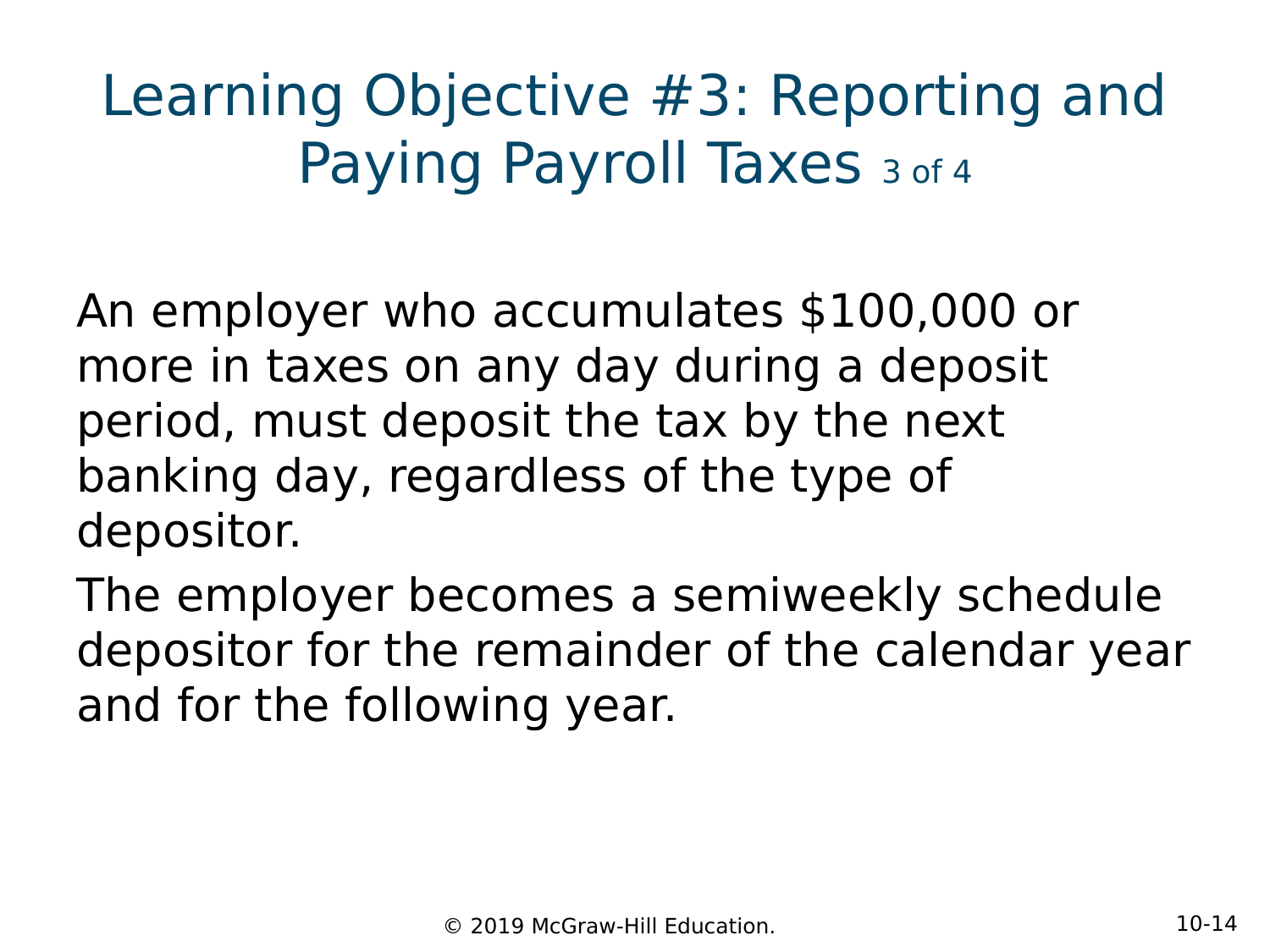

# Learning Objective #3: Reporting and Paying Payroll Taxes 3 of 4
An employer who accumulates $100,000 or more in taxes on any day during a deposit period, must deposit the tax by the next banking day, regardless of the type of depositor.
The employer becomes a semiweekly schedule depositor for the remainder of the calendar year and for the following year.